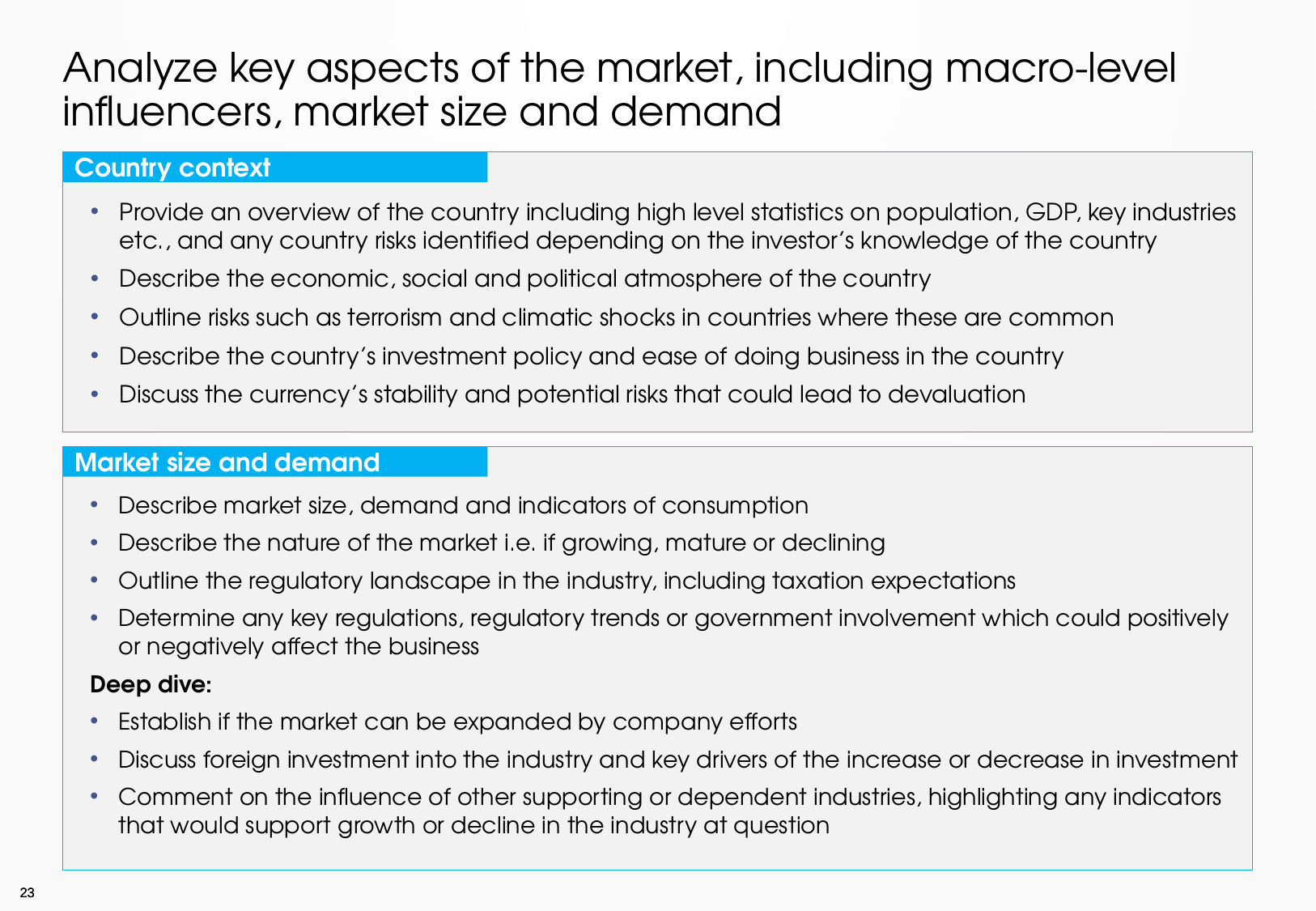

# Analyze key aspects of the market, including macro-level influencers, market size and demand

Provide an overview of the country including high level statistics on population, GDP, key industries etc., and any country risks identified depending on the investor’s knowledge of the country
Describe the economic, social and political atmosphere of the country
Outline risks such as terrorism and climatic shocks in countries where these are common
Describe the country’s investment policy and ease of doing business in the country
Discuss the currency’s stability and potential risks that could lead to devaluation
Country context

Describe market size, demand and indicators of consumption
Describe the nature of the market i.e. if growing, mature or declining
Outline the regulatory landscape in the industry, including taxation expectations
Determine any key regulations, regulatory trends or government involvement which could positively or negatively affect the business
Deep dive:
Establish if the market can be expanded by company efforts
Discuss foreign investment into the industry and key drivers of the increase or decrease in investment
Comment on the influence of other supporting or dependent industries, highlighting any indicators that would support growth or decline in the industry at question

Market size and demand

23